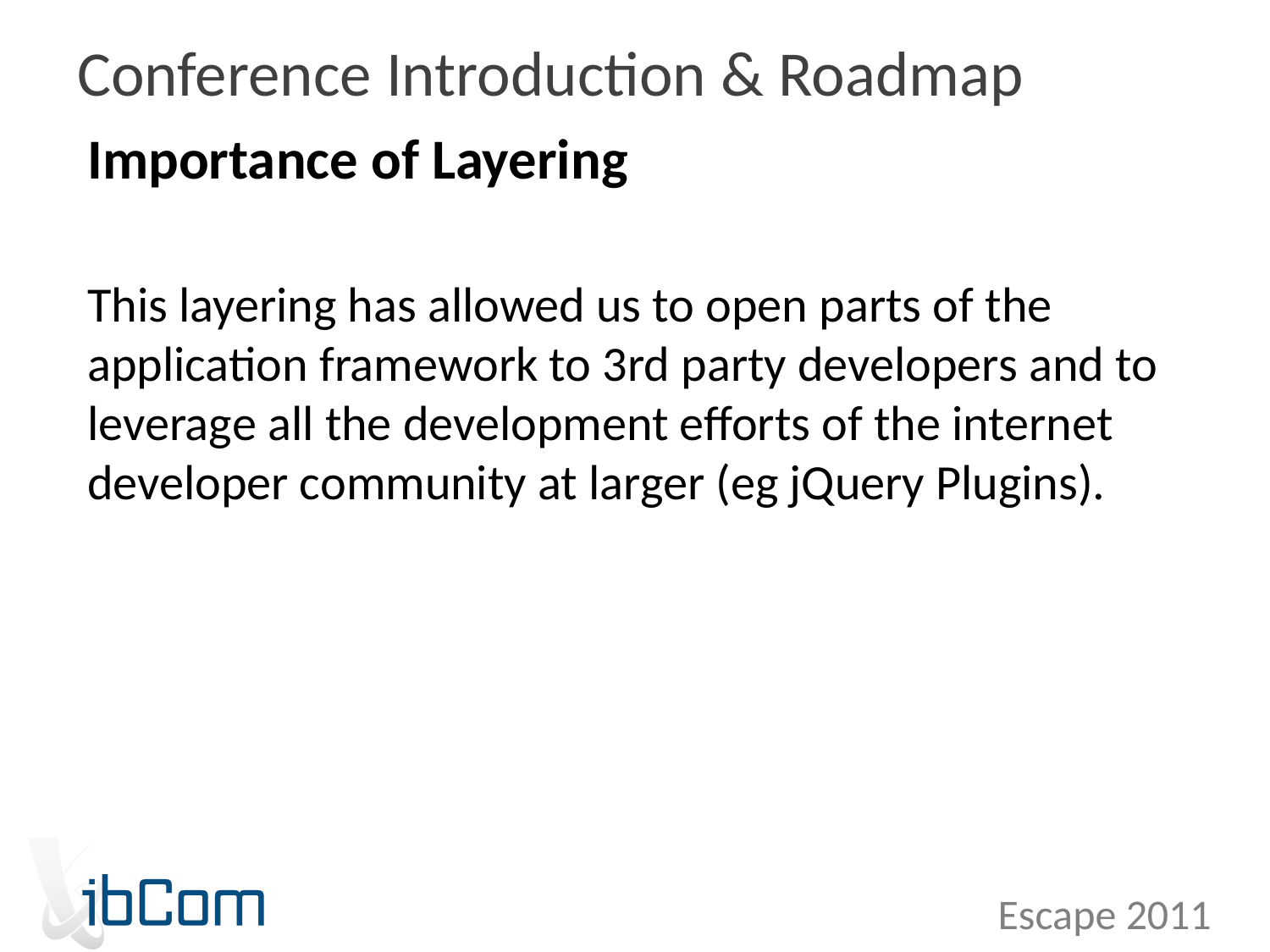

Importance of Layering
# This layering has allowed us to open parts of the application framework to 3rd party developers and to leverage all the development efforts of the internet developer community at larger (eg jQuery Plugins).